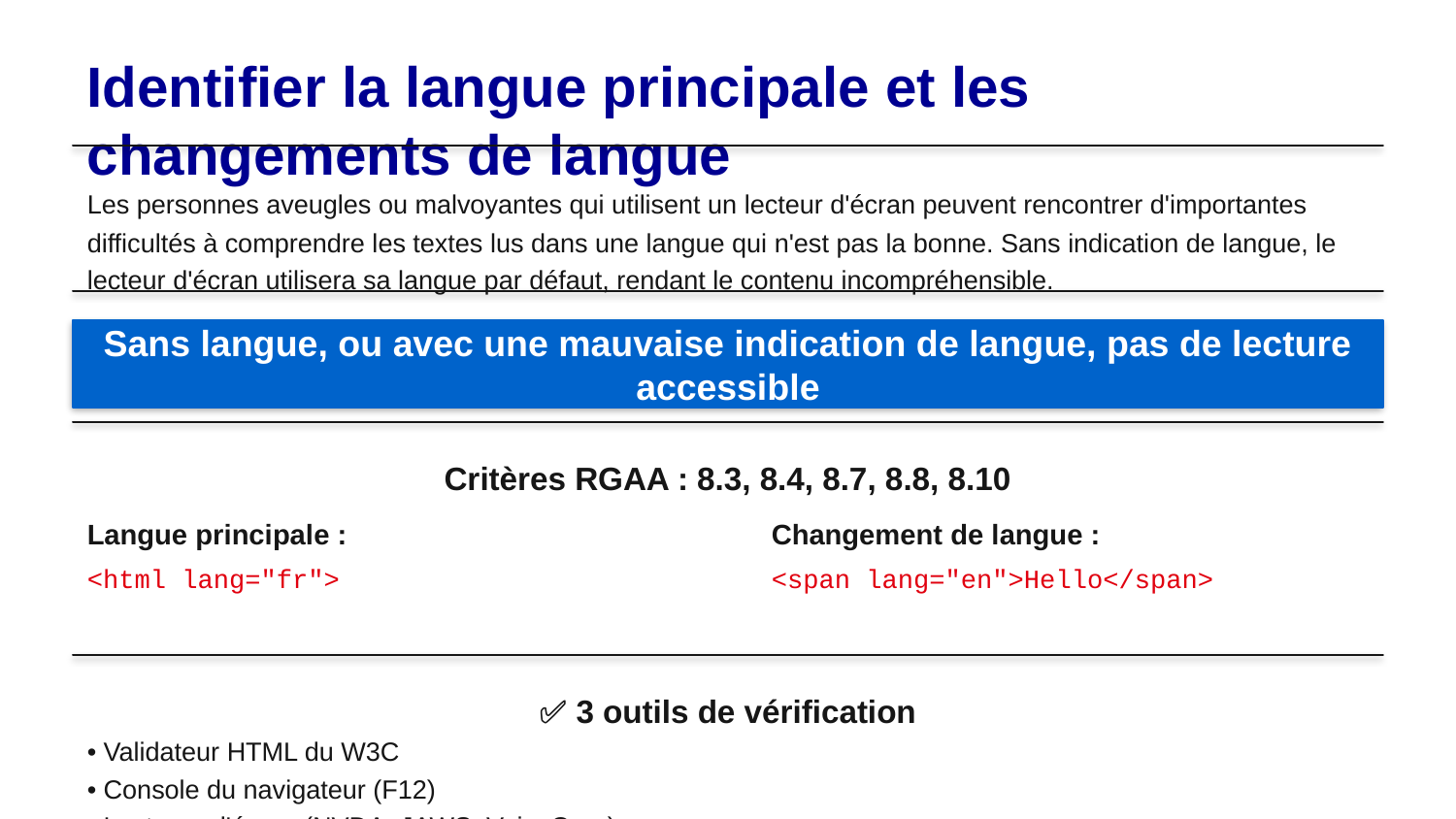

Identifier la langue principale et les changements de langue

Les personnes aveugles ou malvoyantes qui utilisent un lecteur d'écran peuvent rencontrer d'importantes difficultés à comprendre les textes lus dans une langue qui n'est pas la bonne. Sans indication de langue, le lecteur d'écran utilisera sa langue par défaut, rendant le contenu incompréhensible.

Sans langue, ou avec une mauvaise indication de langue, pas de lecture accessible

Critères RGAA : 8.3, 8.4, 8.7, 8.8, 8.10
Langue principale :
<html lang="fr">
Changement de langue :
<span lang="en">Hello</span>

✅ 3 outils de vérification
• Validateur HTML du W3C
• Console du navigateur (F12)
• Lecteurs d'écran (NVDA, JAWS, VoiceOver)